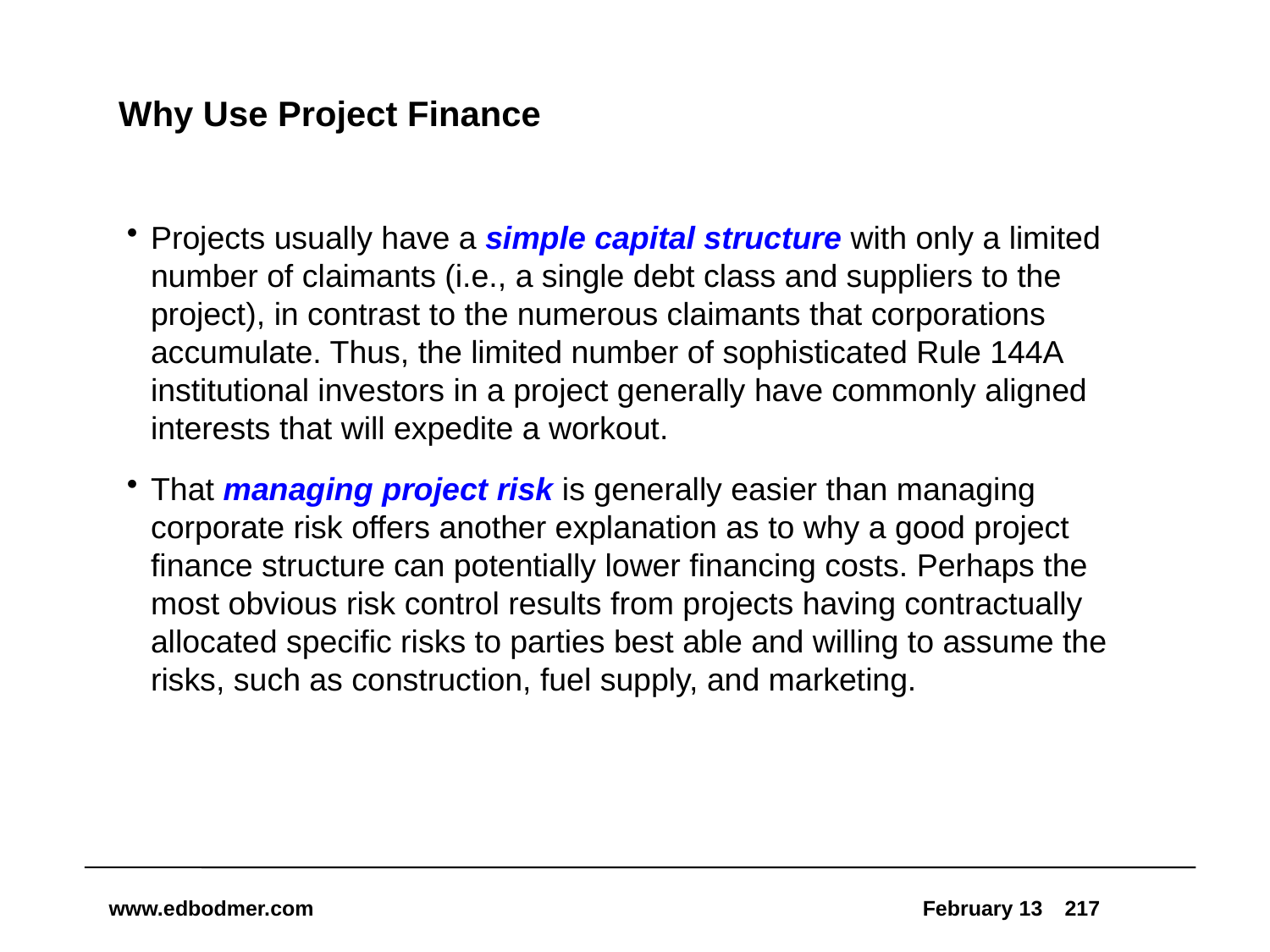

# Why Use Project Finance
Projects usually have a simple capital structure with only a limited number of claimants (i.e., a single debt class and suppliers to the project), in contrast to the numerous claimants that corporations accumulate. Thus, the limited number of sophisticated Rule 144A institutional investors in a project generally have commonly aligned interests that will expedite a workout.
That managing project risk is generally easier than managing corporate risk offers another explanation as to why a good project finance structure can potentially lower financing costs. Perhaps the most obvious risk control results from projects having contractually allocated specific risks to parties best able and willing to assume the risks, such as construction, fuel supply, and marketing.